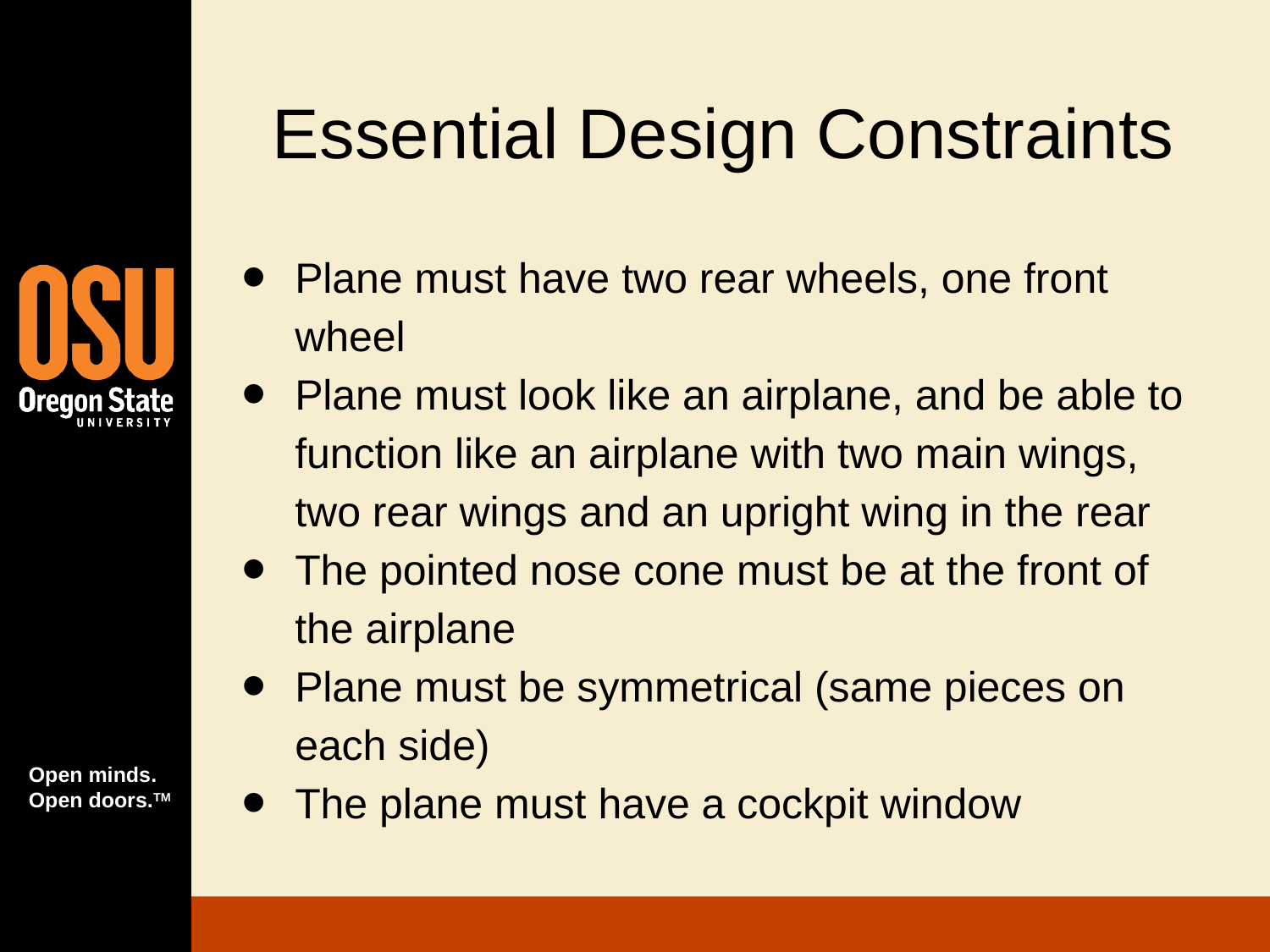

# Essential Design Constraints
Plane must have two rear wheels, one front wheel
Plane must look like an airplane, and be able to function like an airplane with two main wings, two rear wings and an upright wing in the rear
The pointed nose cone must be at the front of the airplane
Plane must be symmetrical (same pieces on each side)
The plane must have a cockpit window